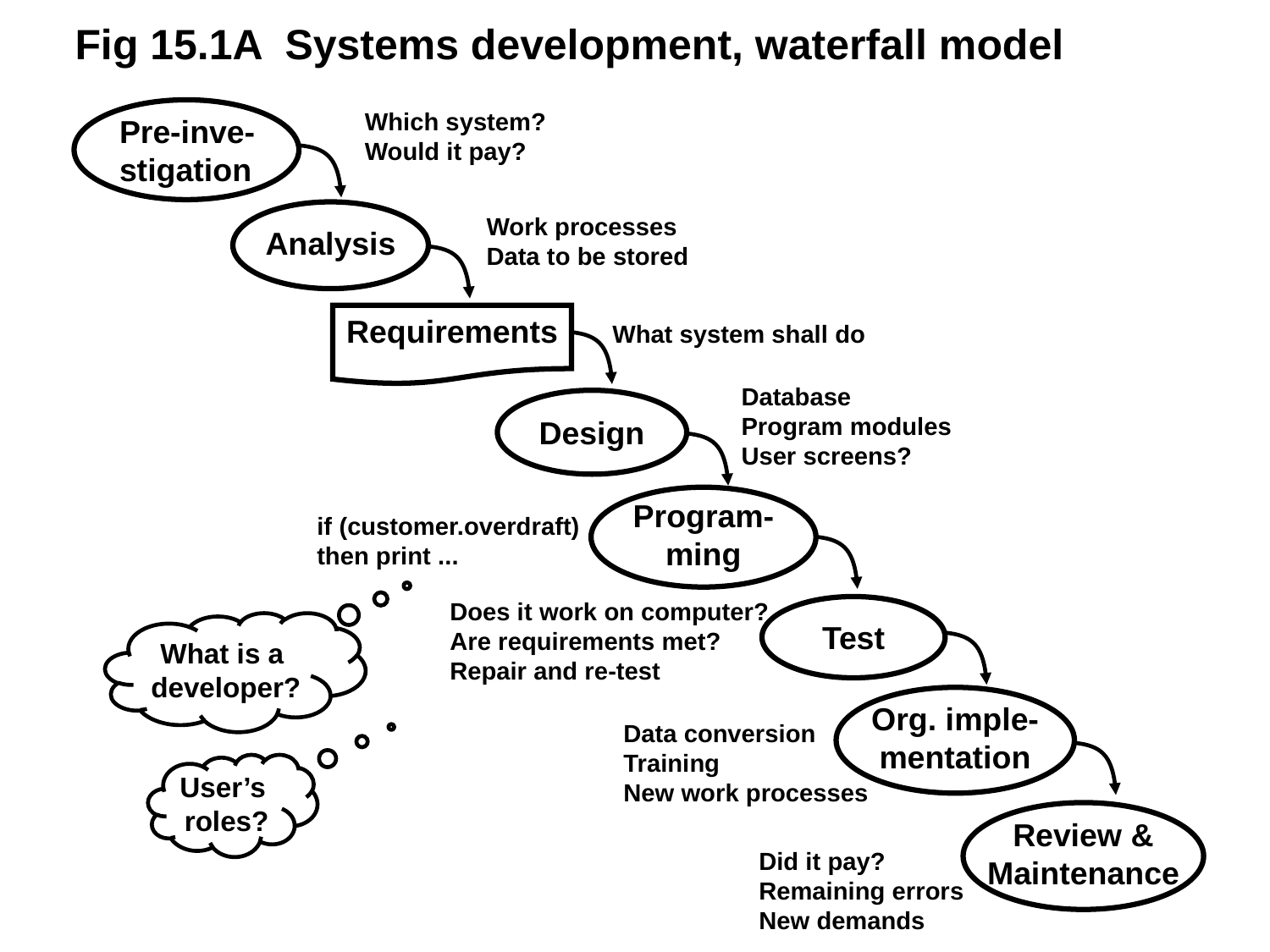

Fig 15.1A  Systems development, waterfall model
Pre-inve-
stigation
Which system?
Would it pay?

Analysis
Work processes
Data to be stored

Requirements
What system shall do

Database
Program modules
User screens?
Design

Program-
ming
if (customer.overdraft)
then print ...

Does it work on computer?
Are requirements met?
Repair and re-test
Test
What is a
developer?
User’s
roles?

Org. imple-
mentation
Data conversion
Training
New work processes

Review &
Maintenance
Did it pay?
Remaining errors
New demands